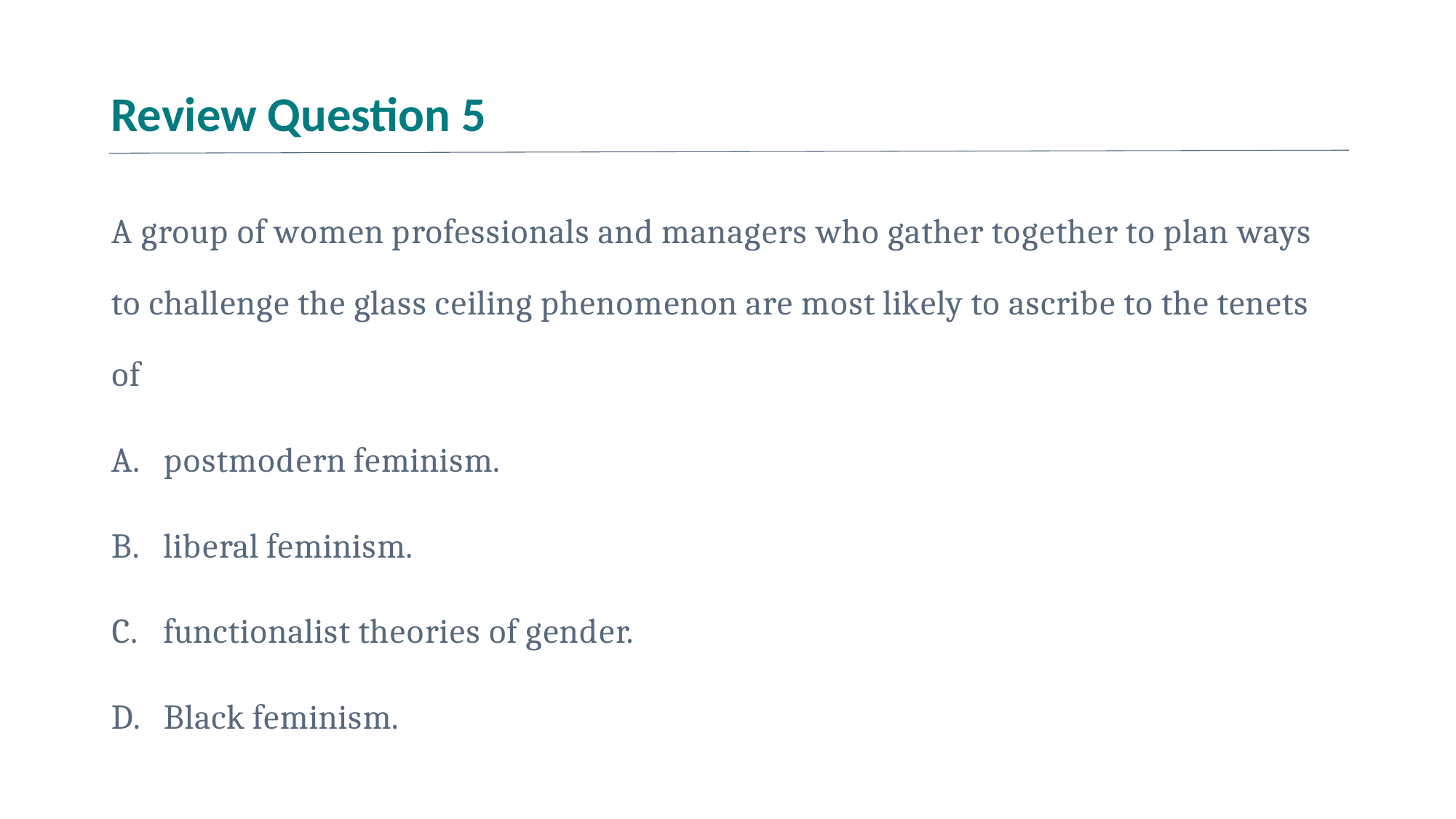

# Review Question 5
A group of women professionals and managers who gather together to plan ways to challenge the glass ceiling phenomenon are most likely to ascribe to the tenets of
postmodern feminism.
liberal feminism.
functionalist theories of gender.
Black feminism.